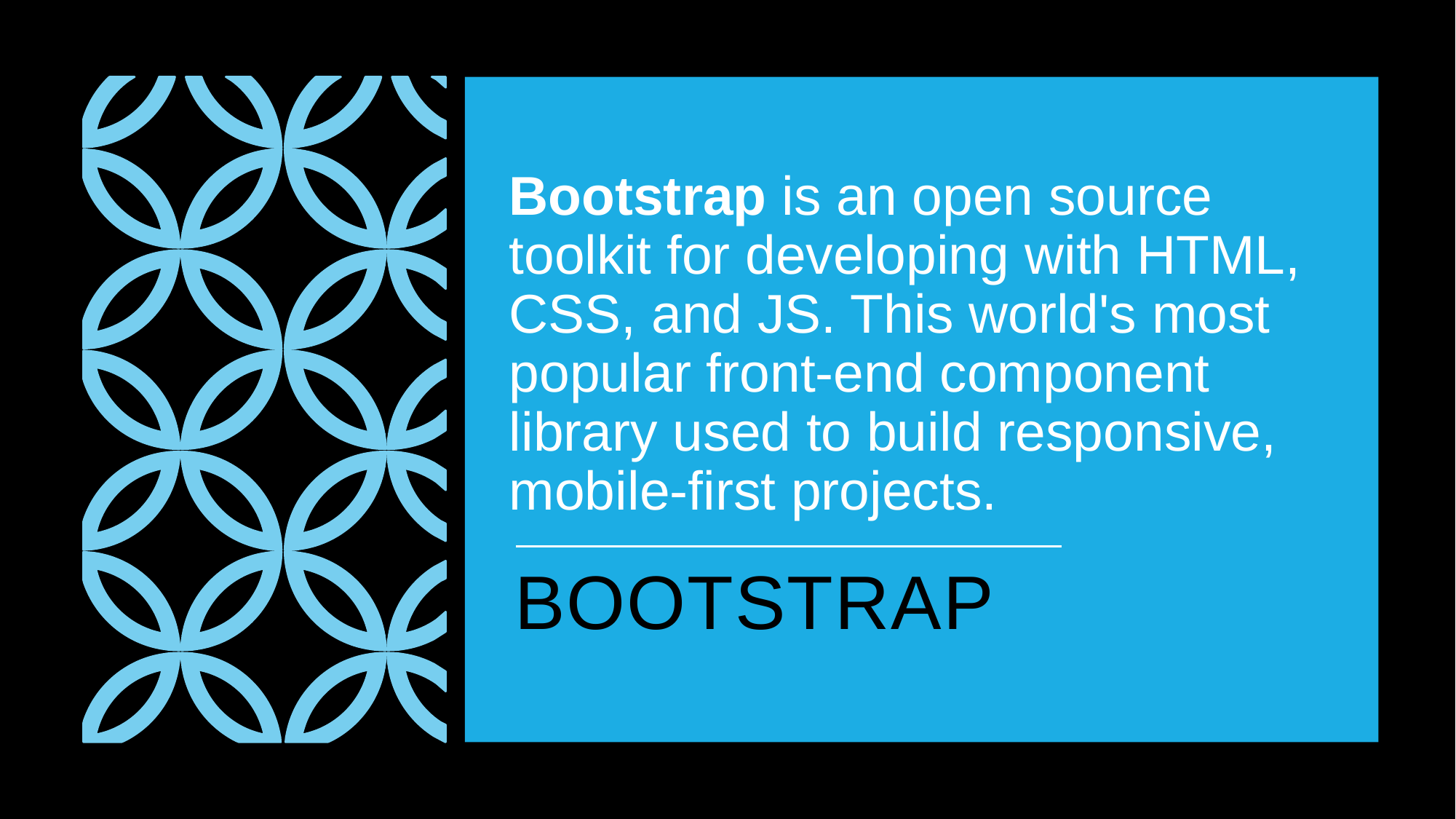

Bootstrap is an open source toolkit for developing with HTML, CSS, and JS. This world's most popular front-end component library used to build responsive, mobile-first projects.

# BOOTSTRAP